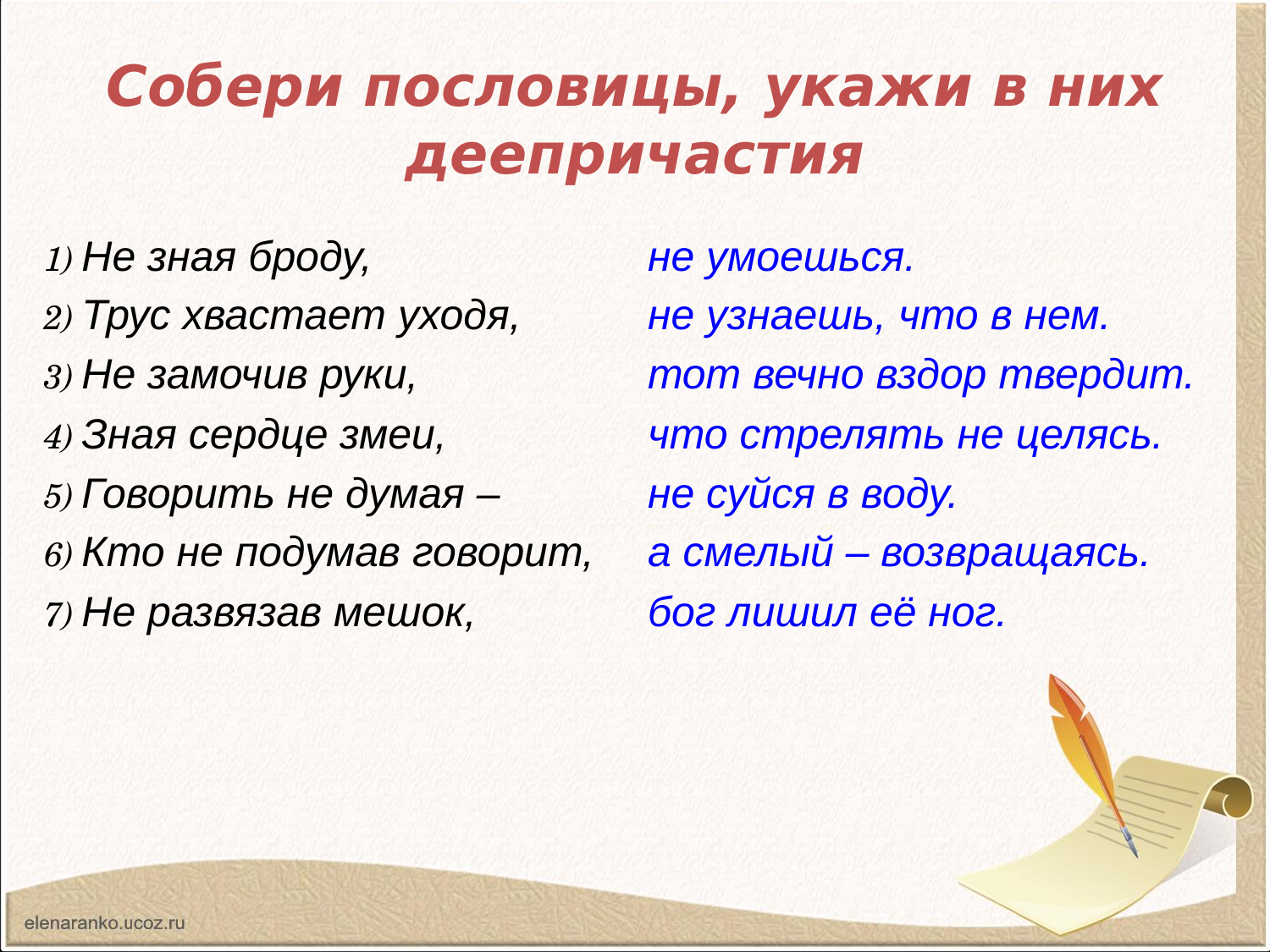

# Собери пословицы, укажи в них деепричастия
Не зная броду,
Трус хвастает уходя,
Не замочив руки,
Зная сердце змеи,
Говорить не думая –
Кто не подумав говорит,
Не развязав мешок,
не умоешься.
не узнаешь, что в нем.
тот вечно вздор твердит.
что стрелять не целясь.
не суйся в воду.
а смелый – возвращаясь.
бог лишил её ног.